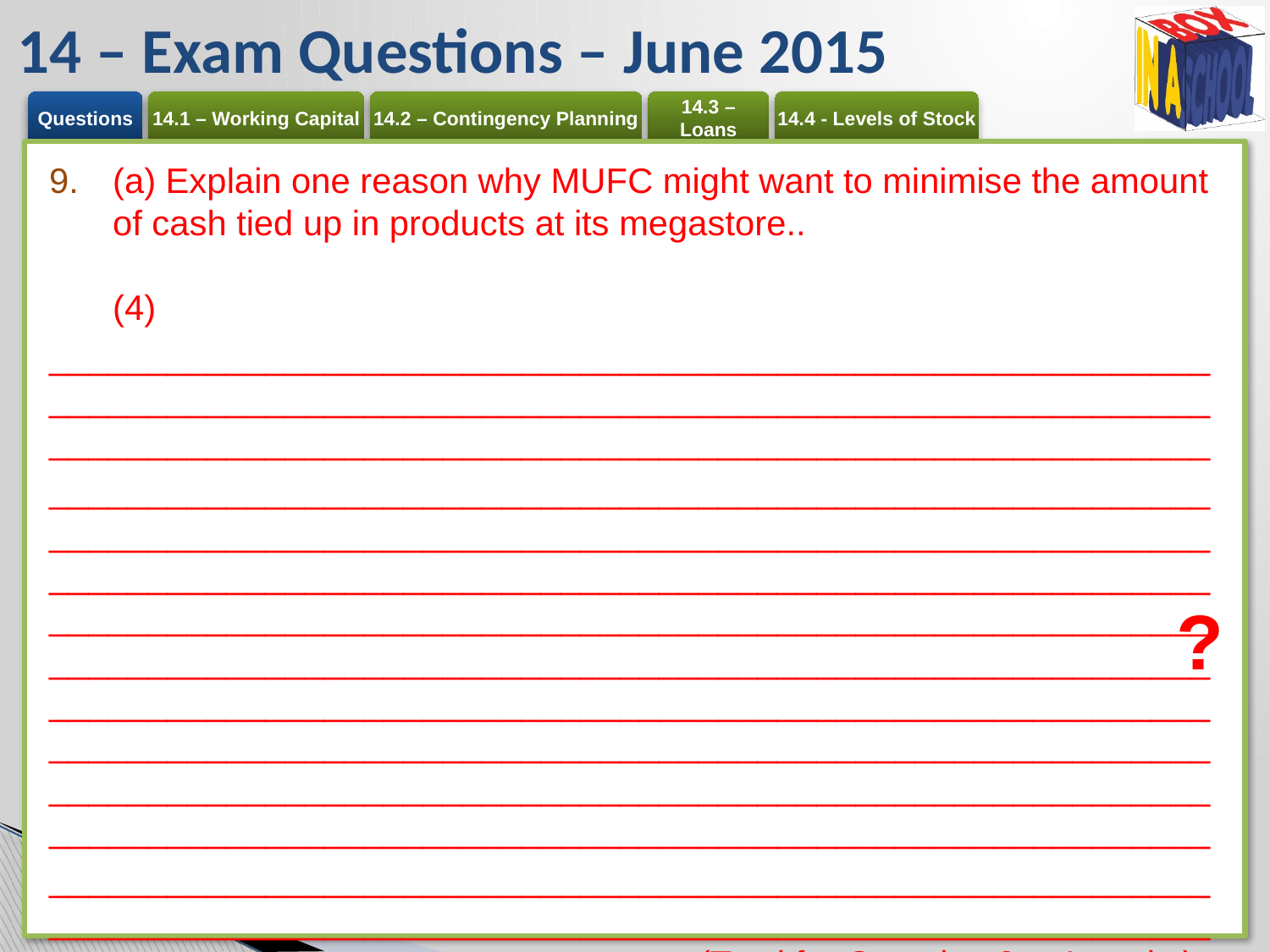

# 14 – Exam Questions – June 2015
(a) Explain one reason why MUFC might want to minimise the amount of cash tied up in products at its megastore.. 	(4)
_________________________________________________________________________________________________________________________________________________________________________________
_________________________________________________________________________________________________________________________________________________________________________________ _________________________________________________________________________________________________________________________________________________________________________________ _________________________________________________________________________________________________________________________________________________________________________________
_______________________________________________________________________________________________________________________________________________________(Total for Question 9 = 4 marks)
?